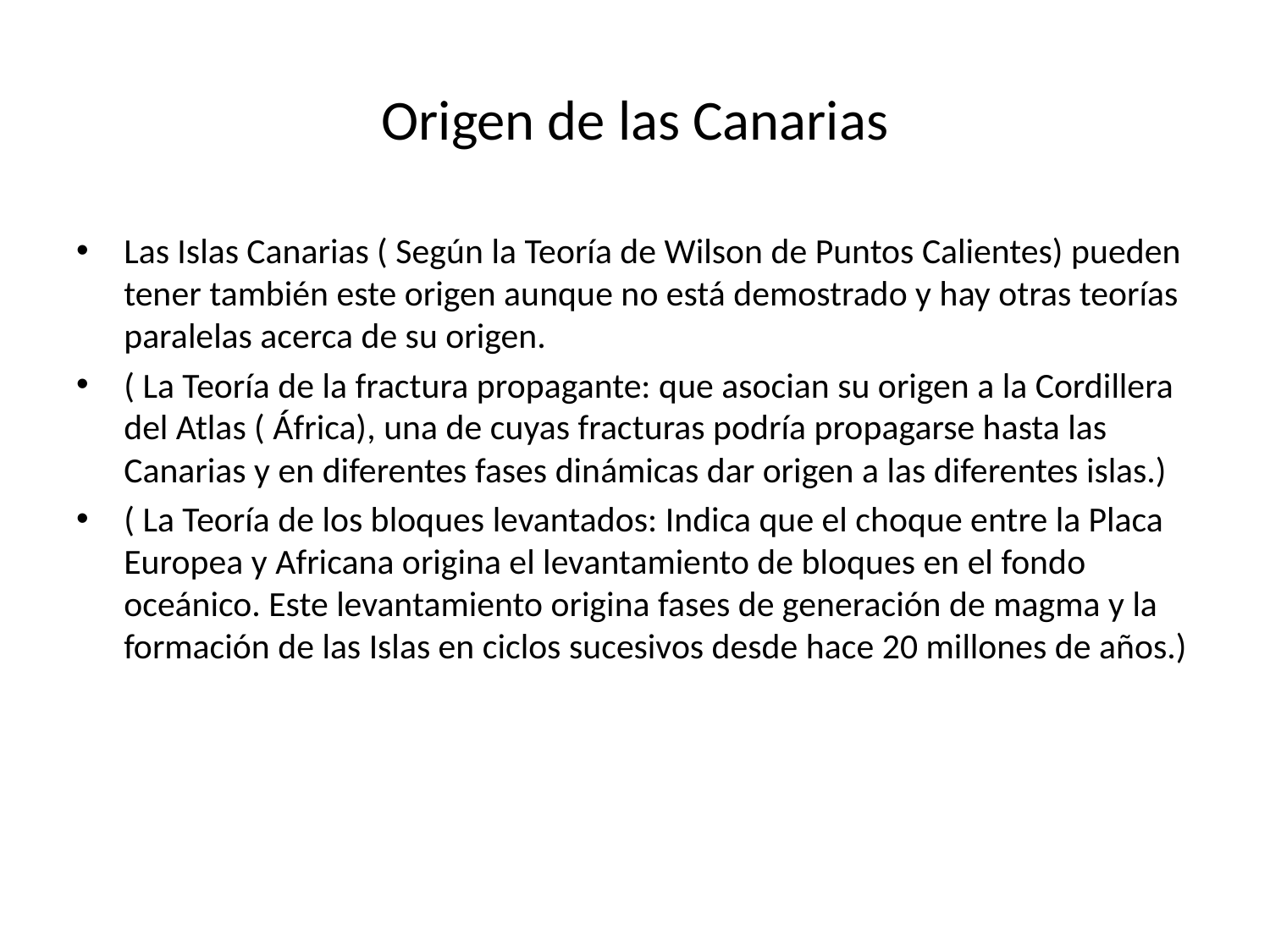

# Origen de las Canarias
Las Islas Canarias ( Según la Teoría de Wilson de Puntos Calientes) pueden tener también este origen aunque no está demostrado y hay otras teorías paralelas acerca de su origen.
( La Teoría de la fractura propagante: que asocian su origen a la Cordillera del Atlas ( África), una de cuyas fracturas podría propagarse hasta las Canarias y en diferentes fases dinámicas dar origen a las diferentes islas.)
( La Teoría de los bloques levantados: Indica que el choque entre la Placa Europea y Africana origina el levantamiento de bloques en el fondo oceánico. Este levantamiento origina fases de generación de magma y la formación de las Islas en ciclos sucesivos desde hace 20 millones de años.)